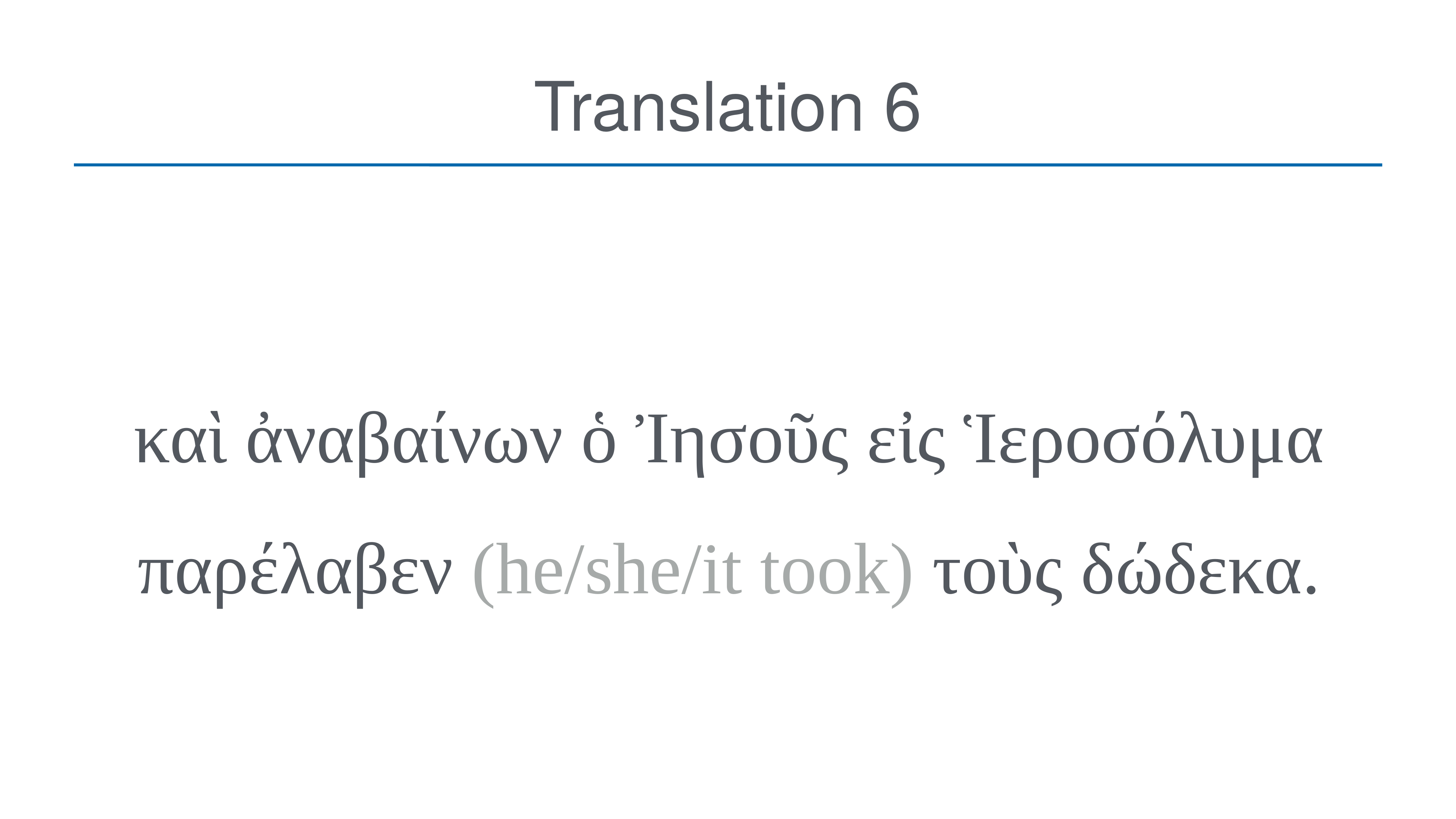

# Translation 6
καὶ ἀναβαίνων ὁ Ἰησοῦς εἰς Ἱεροσόλυμα παρέλαβεν (he/she/it took) τοὺς δώδεκα.